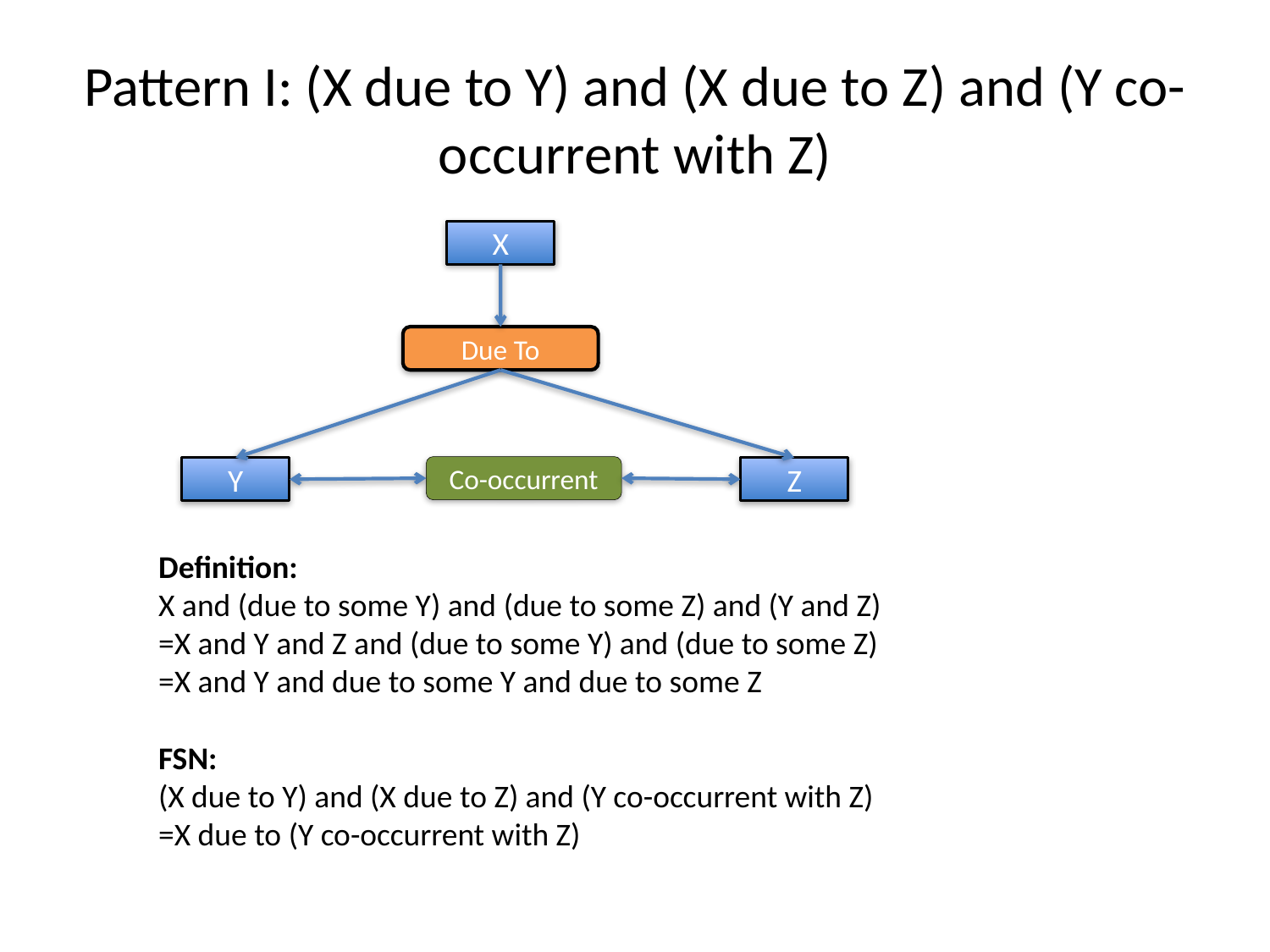

# Pattern I: (X due to Y) and (X due to Z) and (Y co-occurrent with Z)
X
Due To
Co-occurrent
Y
Z
Definition:
X and (due to some Y) and (due to some Z) and (Y and Z)
=X and Y and Z and (due to some Y) and (due to some Z)
=X and Y and due to some Y and due to some Z
FSN:
(X due to Y) and (X due to Z) and (Y co-occurrent with Z)
=X due to (Y co-occurrent with Z)